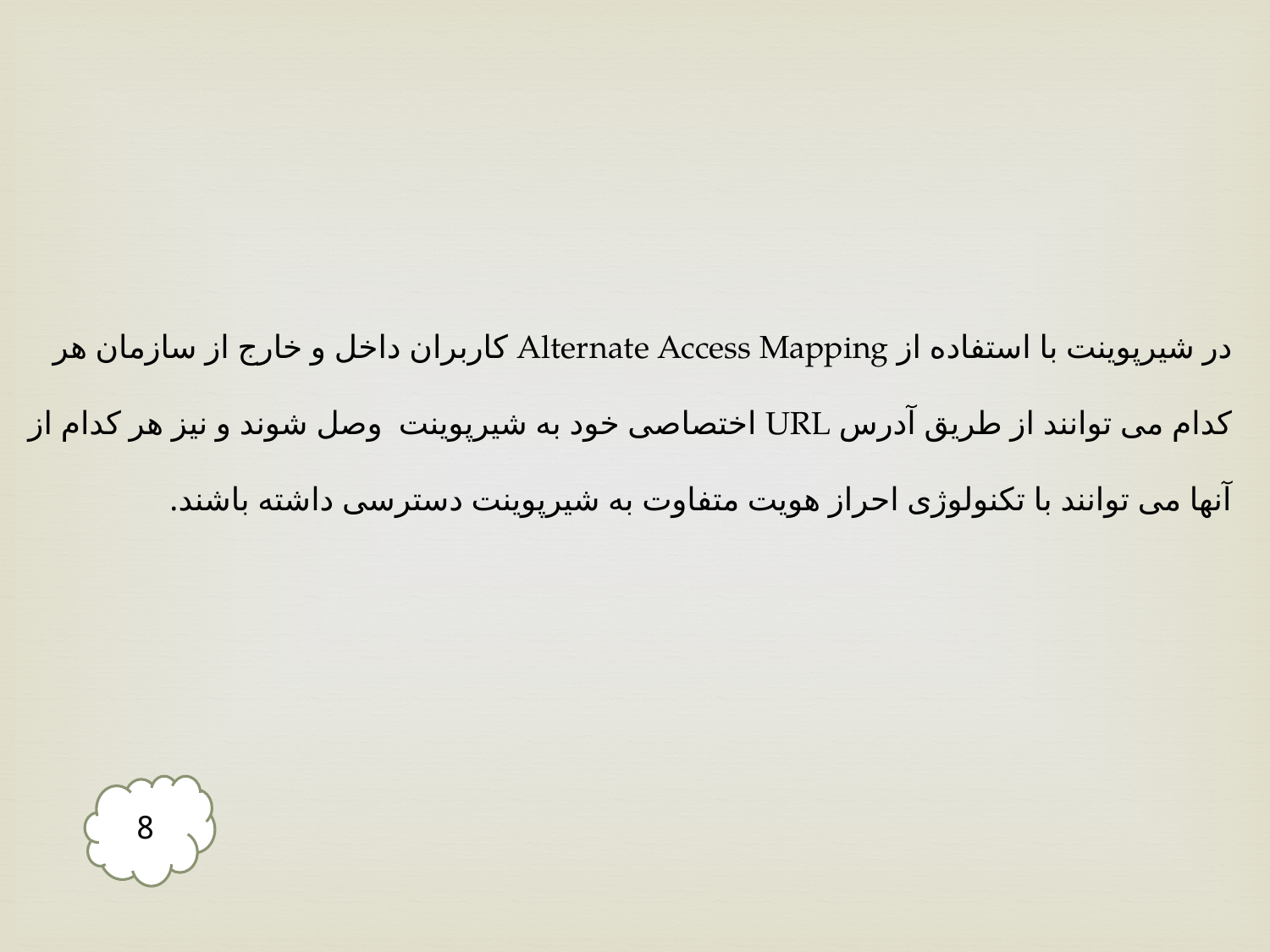

در شیرپوینت با استفاده از Alternate Access Mapping کاربران داخل و خارج از سازمان هر کدام می توانند از طریق آدرس URL اختصاصی خود به شیرپوینت  وصل شوند و نیز هر کدام از آنها می توانند با تکنولوژی احراز هویت متفاوت به شیرپوینت دسترسی داشته باشند.